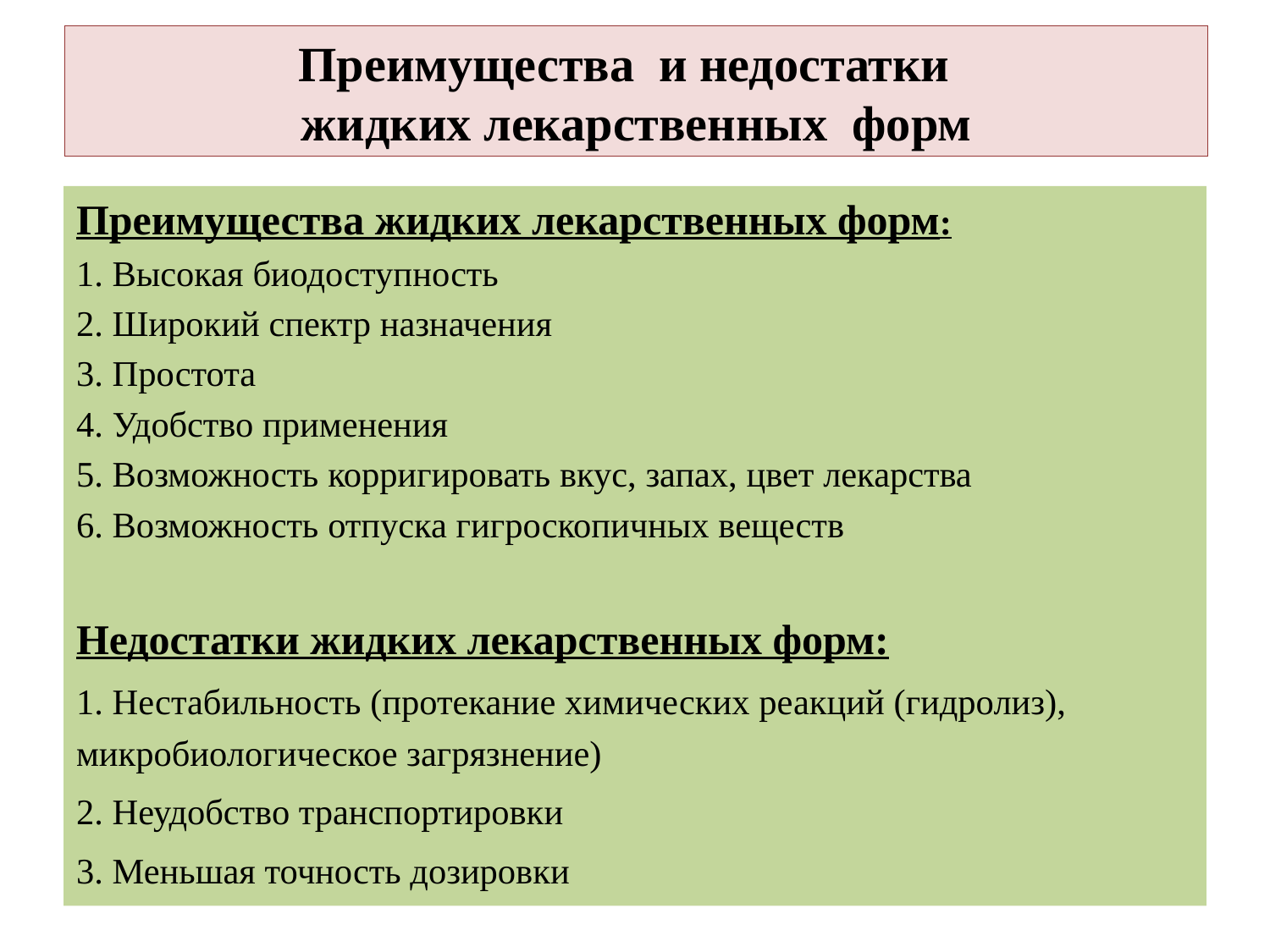

# Преимущества  и недостатки жидких лекарственных  форм
Преимущества жидких лекарственных форм:
1. Высокая биодоступность
2. Широкий спектр назначения
3. Простота
4. Удобство применения
5. Возможность корригировать вкус, запах, цвет лекарства
6. Возможность отпуска гигроскопичных веществ

Недостатки жидких лекарственных форм:
1. Нестабильность (протекание химических реакций (гидролиз), микробиологическое загрязнение)
2. Неудобство транспортировки
3. Меньшая точность дозировки